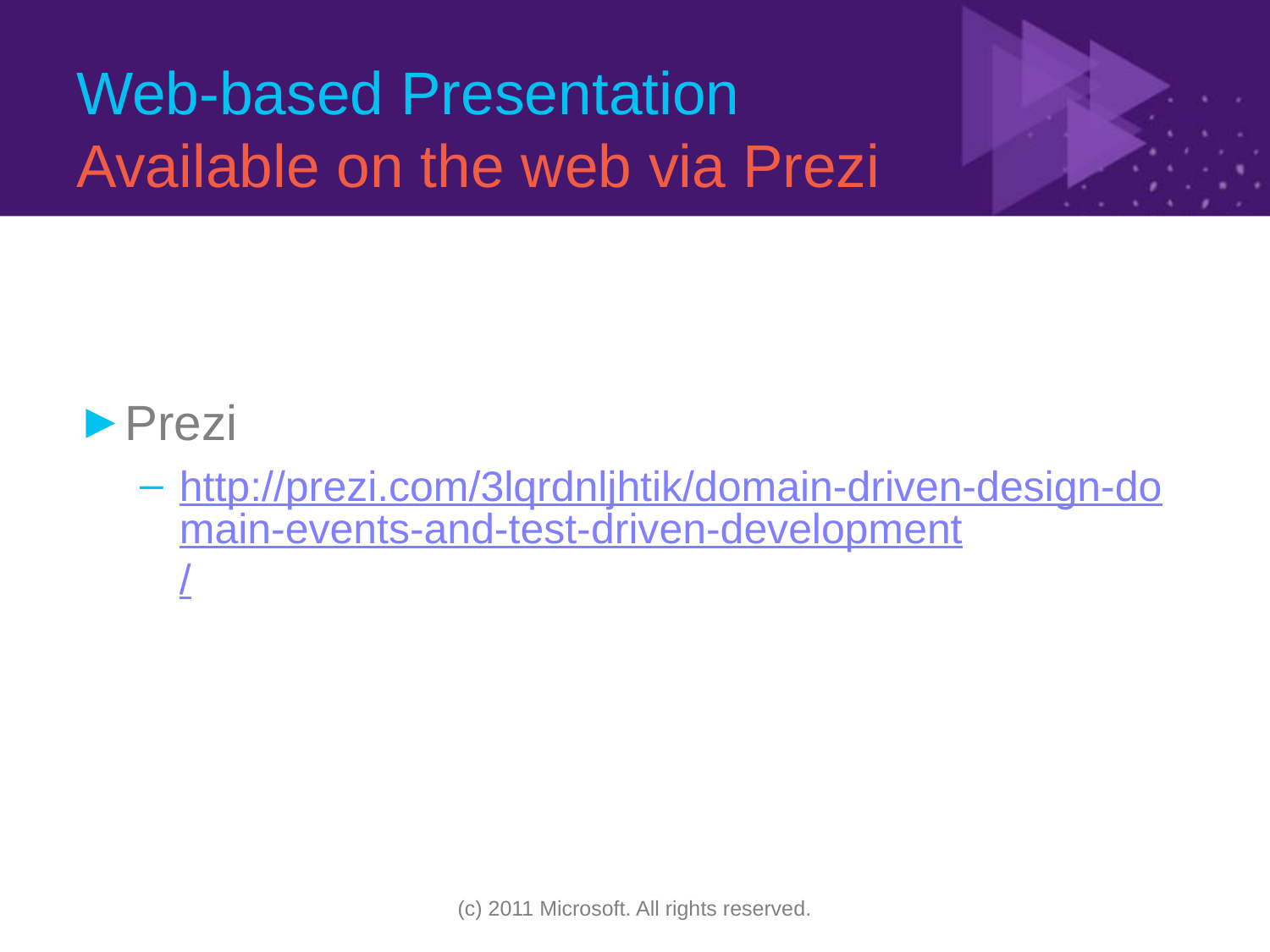

# Web-based Presentation Available on the web via Prezi

Prezi
http://prezi.com/3lqrdnljhtik/domain-driven-design-domain-events-and-test-driven-development/

(c) 2011 Microsoft. All rights reserved.